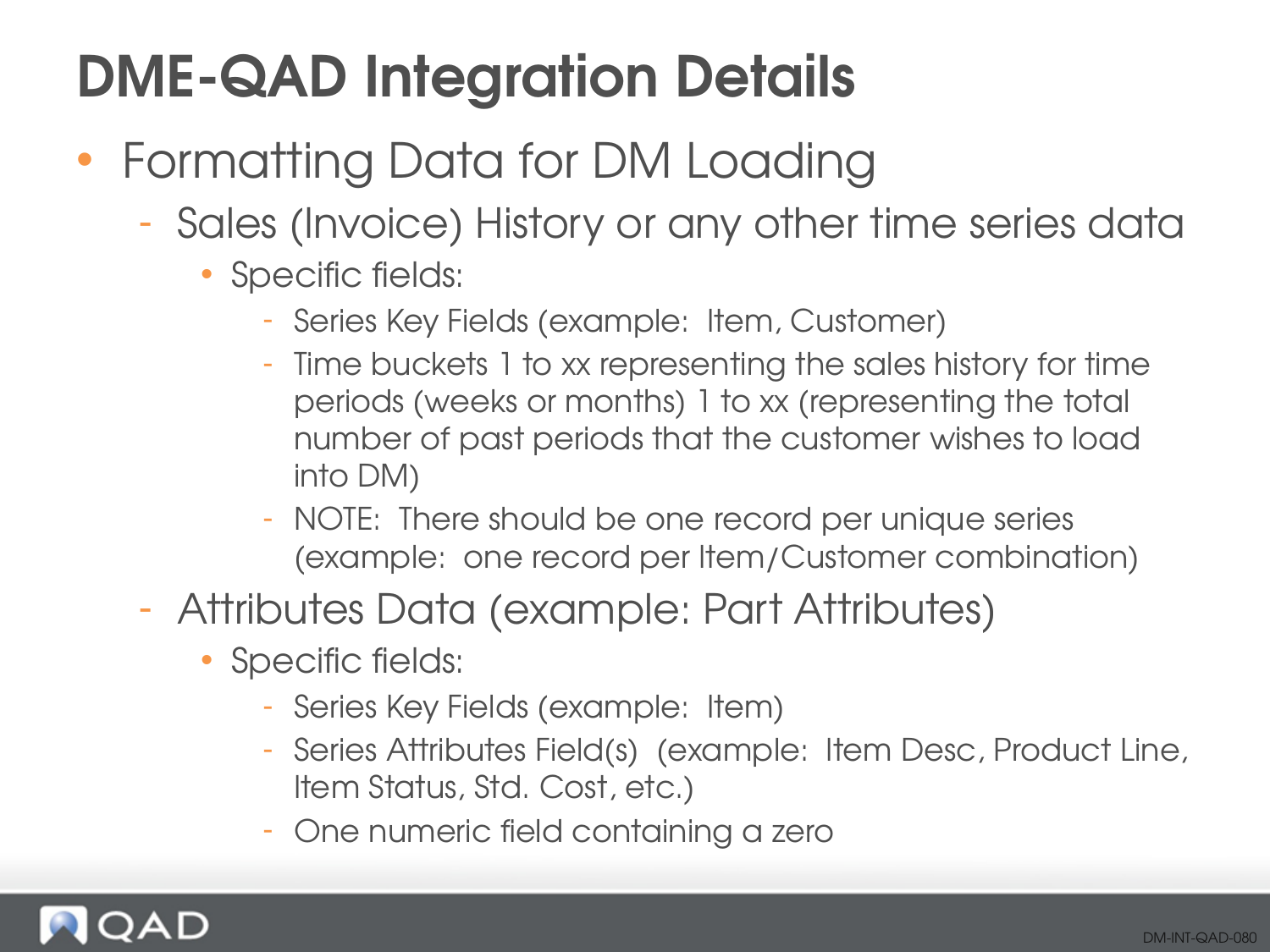

# DME-QAD Integration Details
Formatting Data for DM Loading
Sales (Invoice) History or any other time series data
Specific fields:
Series Key Fields (example:  Item, Customer)
Time buckets 1 to xx representing the sales history for time periods (weeks or months) 1 to xx (representing the total number of past periods that the customer wishes to load into DM)
NOTE:  There should be one record per unique series (example:  one record per Item/Customer combination)
Attributes Data (example: Part Attributes)
Specific fields:
Series Key Fields (example:  Item)
Series Attributes Field(s)  (example:  Item Desc, Product Line, Item Status, Std. Cost, etc.)
One numeric field containing a zero
DM-INT-QAD-080